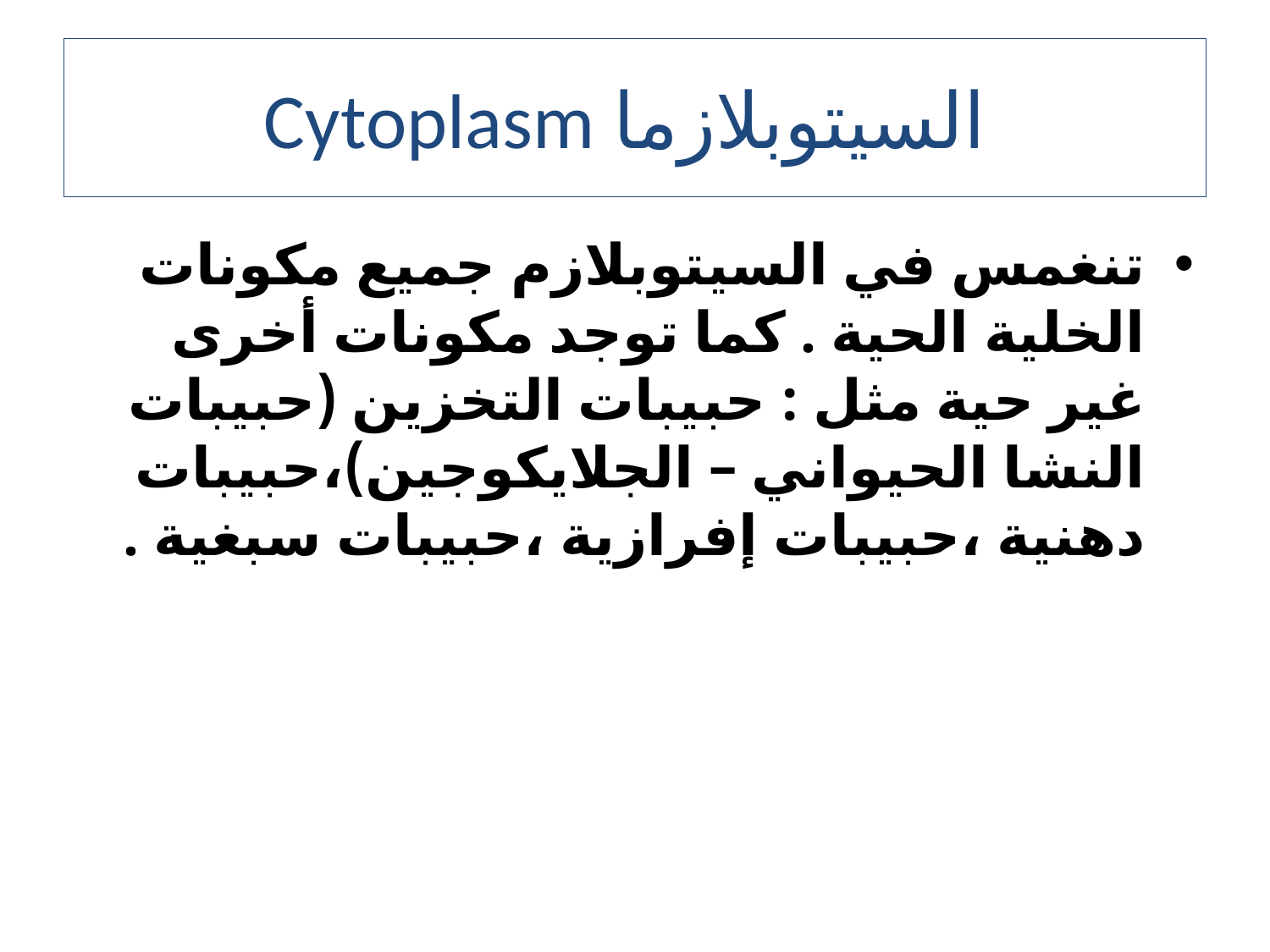

# Cytoplasm السيتوبلازما
تنغمس في السيتوبلازم جميع مكونات الخلية الحية . كما توجد مكونات أخرى غير حية مثل : حبيبات التخزين (حبيبات النشا الحيواني – الجلايكوجين)،حبيبات دهنية ،حبيبات إفرازية ،حبيبات سبغية .